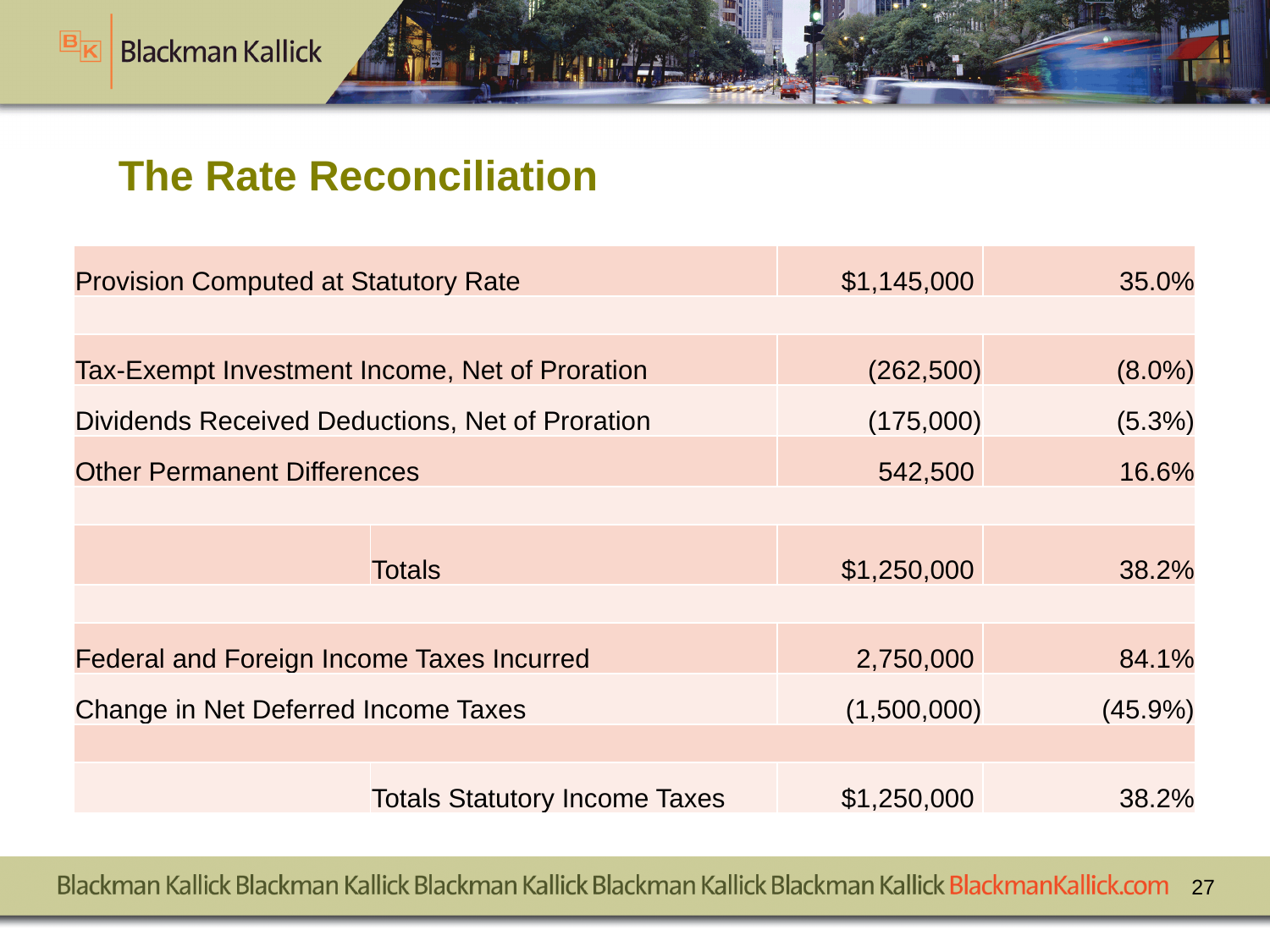

# The Rate Reconciliation
| Provision Computed at Statutory Rate |  | $1,145,000 | 35.0% |
| --- | --- | --- | --- |
|  |  |  |  |
| Tax-Exempt Investment Income, Net of Proration |  | (262,500) | (8.0%) |
| Dividends Received Deductions, Net of Proration |  | (175,000) | (5.3%) |
| Other Permanent Differences |  | 542,500 | 16.6% |
|  |  |  |  |
|  | Totals | $1,250,000 | 38.2% |
|  |  |  |  |
| Federal and Foreign Income Taxes Incurred |  | 2,750,000 | 84.1% |
| Change in Net Deferred Income Taxes |  | (1,500,000) | (45.9%) |
|  |  |  |  |
|  | Totals Statutory Income Taxes | $1,250,000 | 38.2% |